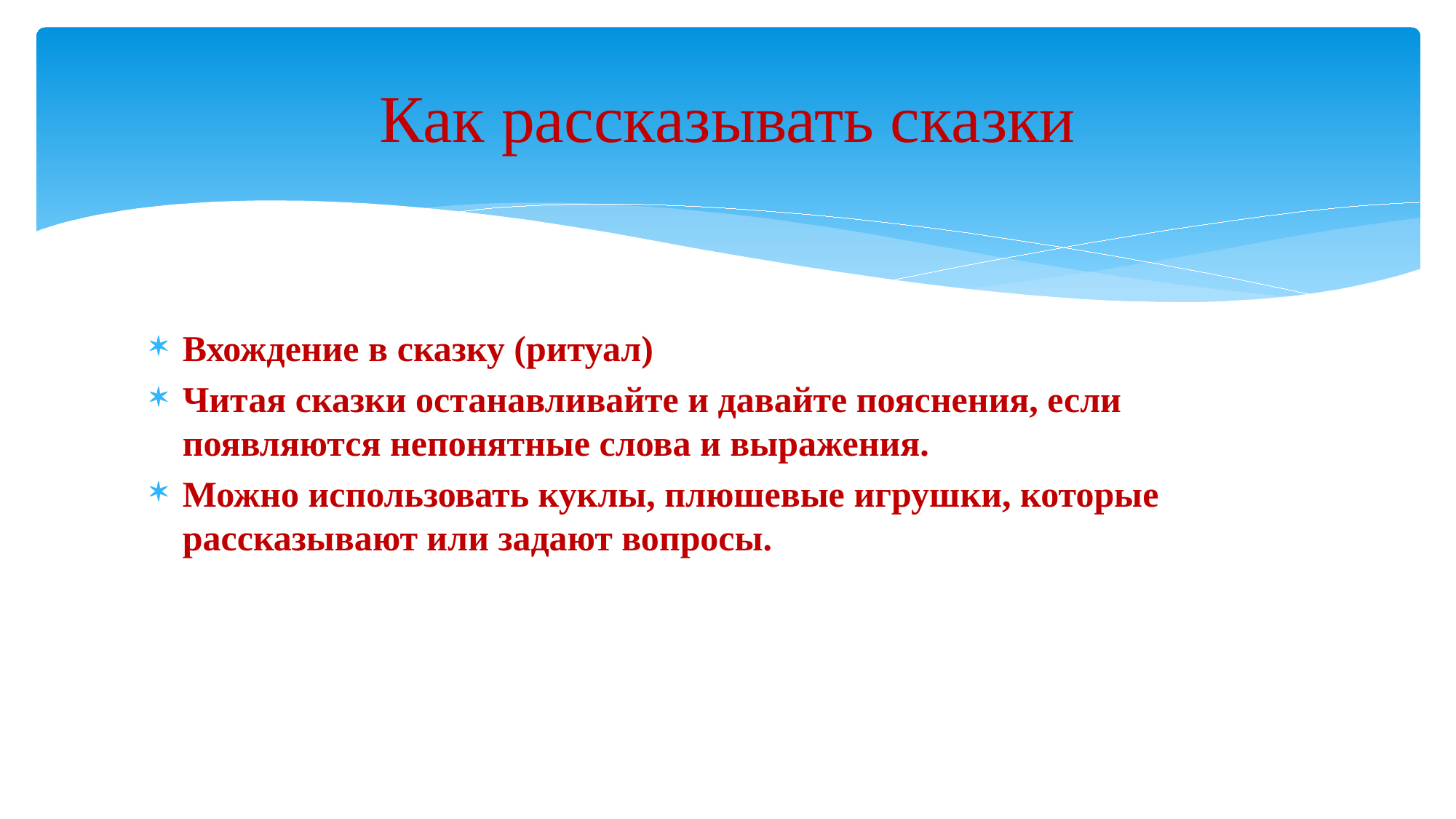

# Как рассказывать сказки
Вхождение в сказку (ритуал)
Читая сказки останавливайте и давайте пояснения, если появляются непонятные слова и выражения.
Можно использовать куклы, плюшевые игрушки, которые рассказывают или задают вопросы.